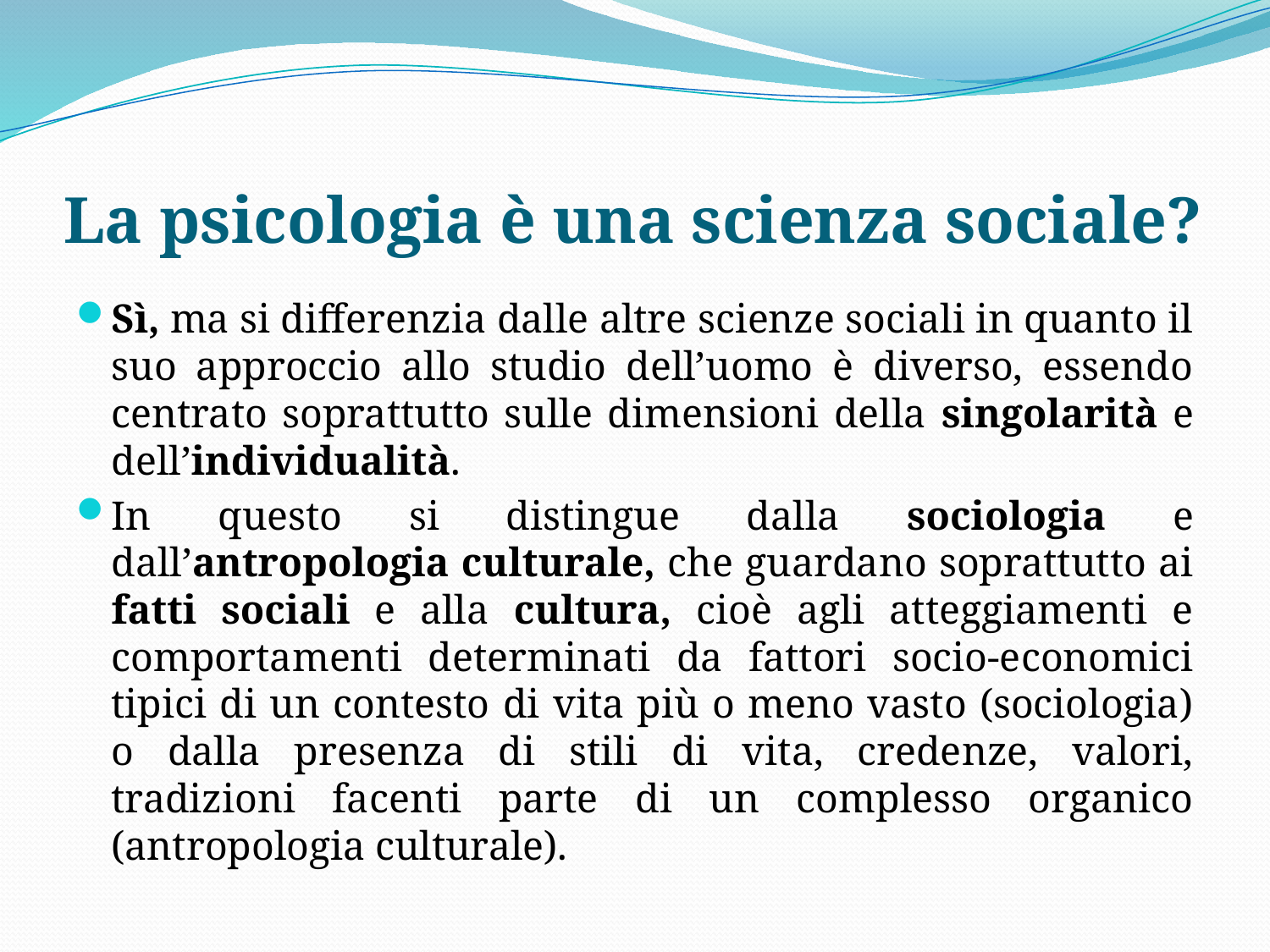

# La psicologia è una scienza sociale?
Sì, ma si differenzia dalle altre scienze sociali in quanto il suo approccio allo studio dell’uomo è diverso, essendo centrato soprattutto sulle dimensioni della singolarità e dell’individualità.
In questo si distingue dalla sociologia e dall’antropologia culturale, che guardano soprattutto ai fatti sociali e alla cultura, cioè agli atteggiamenti e comportamenti determinati da fattori socio-economici tipici di un contesto di vita più o meno vasto (sociologia) o dalla presenza di stili di vita, credenze, valori, tradizioni facenti parte di un complesso organico (antropologia culturale).